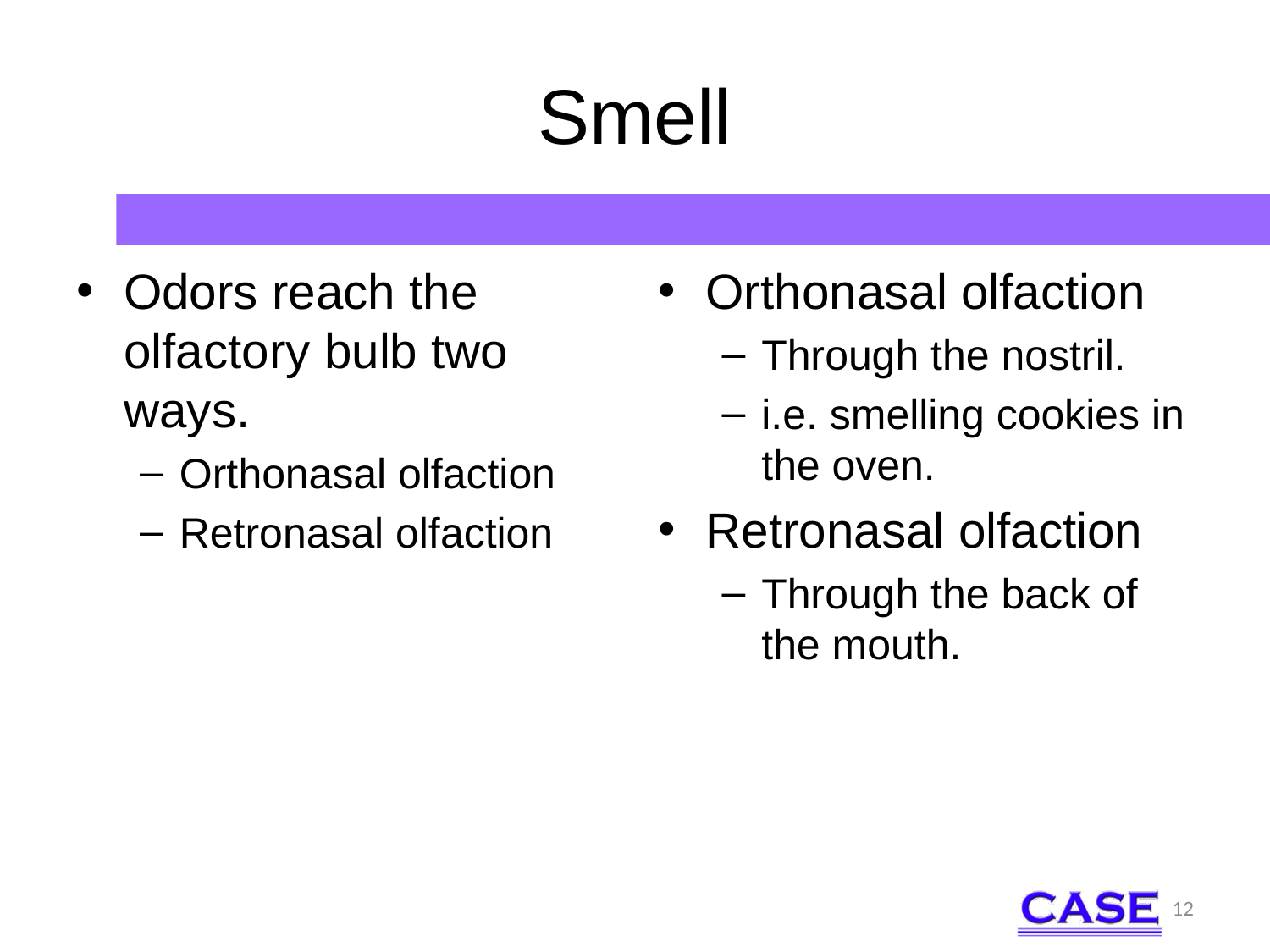

# Smell
Odors reach the olfactory bulb two ways.
Orthonasal olfaction
Retronasal olfaction
Orthonasal olfaction
Through the nostril.
i.e. smelling cookies in the oven.
Retronasal olfaction
Through the back of the mouth.

12